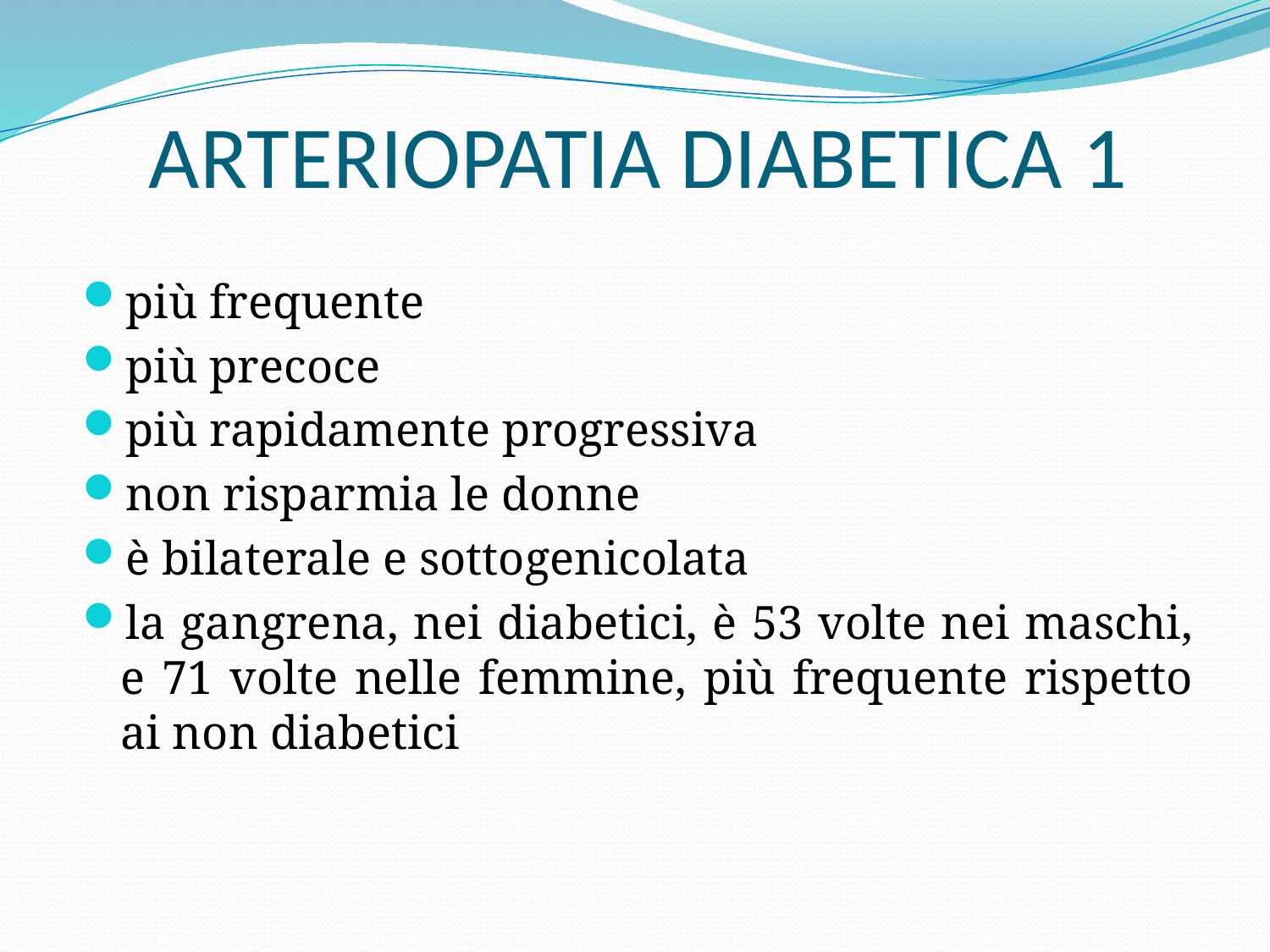

# ARTERIOPATIA DIABETICA 1
più frequente
più precoce
più rapidamente progressiva
non risparmia le donne
è bilaterale e sottogenicolata
la gangrena, nei diabetici, è 53 volte nei maschi, e 71 volte nelle femmine, più frequente rispetto ai non diabetici